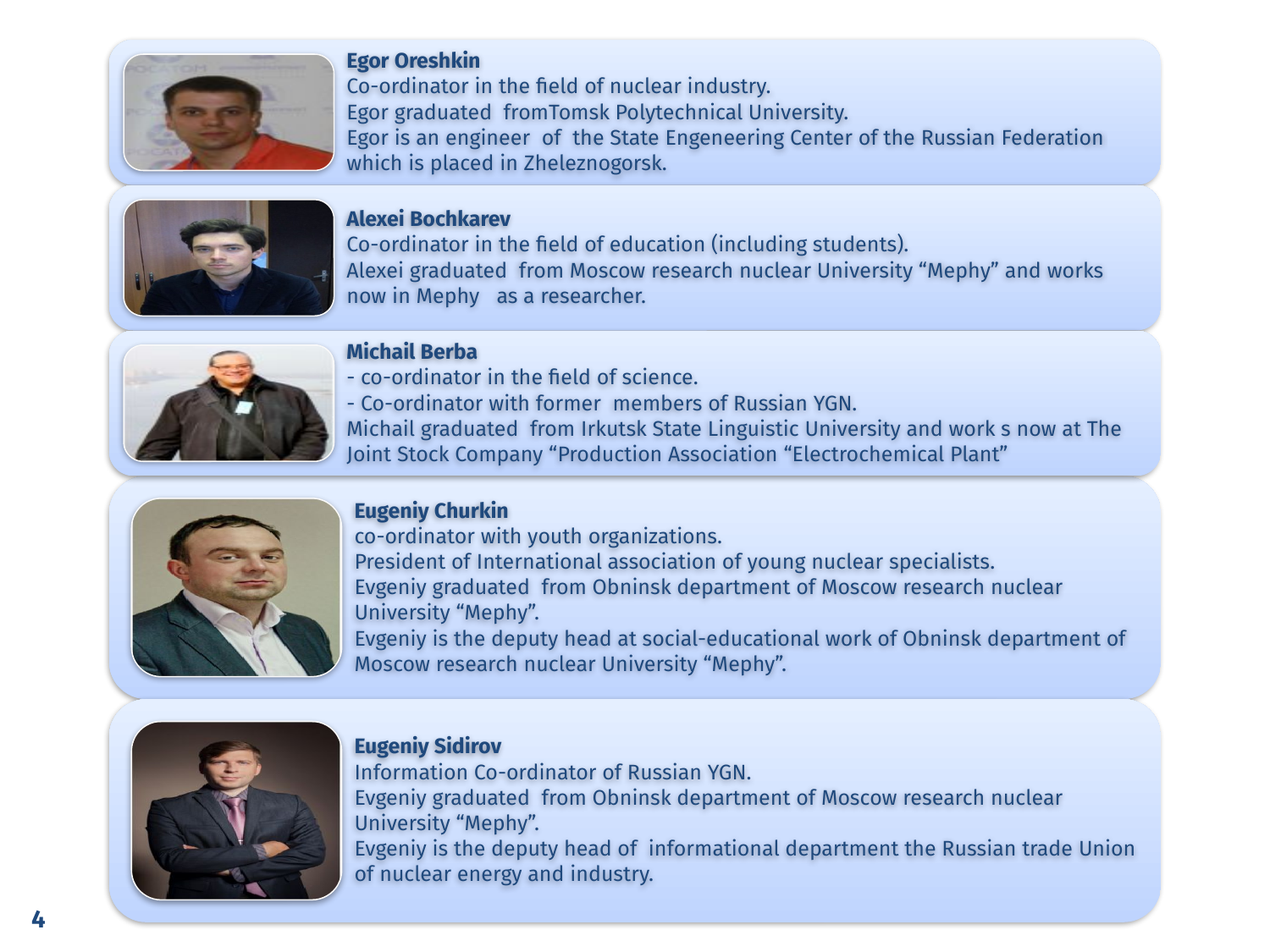

Egor Oreshkin
Co-ordinator in the field of nuclear industry.
Egor graduated  fromTomsk Polytechnical University.
Egor is an engineer  of  the State Engeneering Center of the Russian Federation which is placed in Zheleznogorsk.
Alexei Bochkarev
Co-ordinator in the field of education (including students).
Alexei graduated  from Moscow research nuclear University “Mephy” and works now in Mephy   as a researcher.
Michail Berba
- co-ordinator in the field of science.
- Co-ordinator with former  members of Russian YGN.
Michail graduated  from Irkutsk State Linguistic University and work s now at The Joint Stock Company “Production Association “Electrochemical Plant”
Eugeniy Churkin
co-ordinator with youth organizations.
President of International association of young nuclear specialists.
Evgeniy graduated  from Obninsk department of Moscow research nuclear University “Mephy”.
Evgeniy is the deputy head at social-educational work of Obninsk department of Moscow research nuclear University “Mephy”.
Eugeniy Sidirov
Information Co-ordinator of Russian YGN.
Evgeniy graduated  from Obninsk department of Moscow research nuclear University “Mephy”.
Evgeniy is the deputy head of  informational department the Russian trade Union of nuclear energy and industry.

4